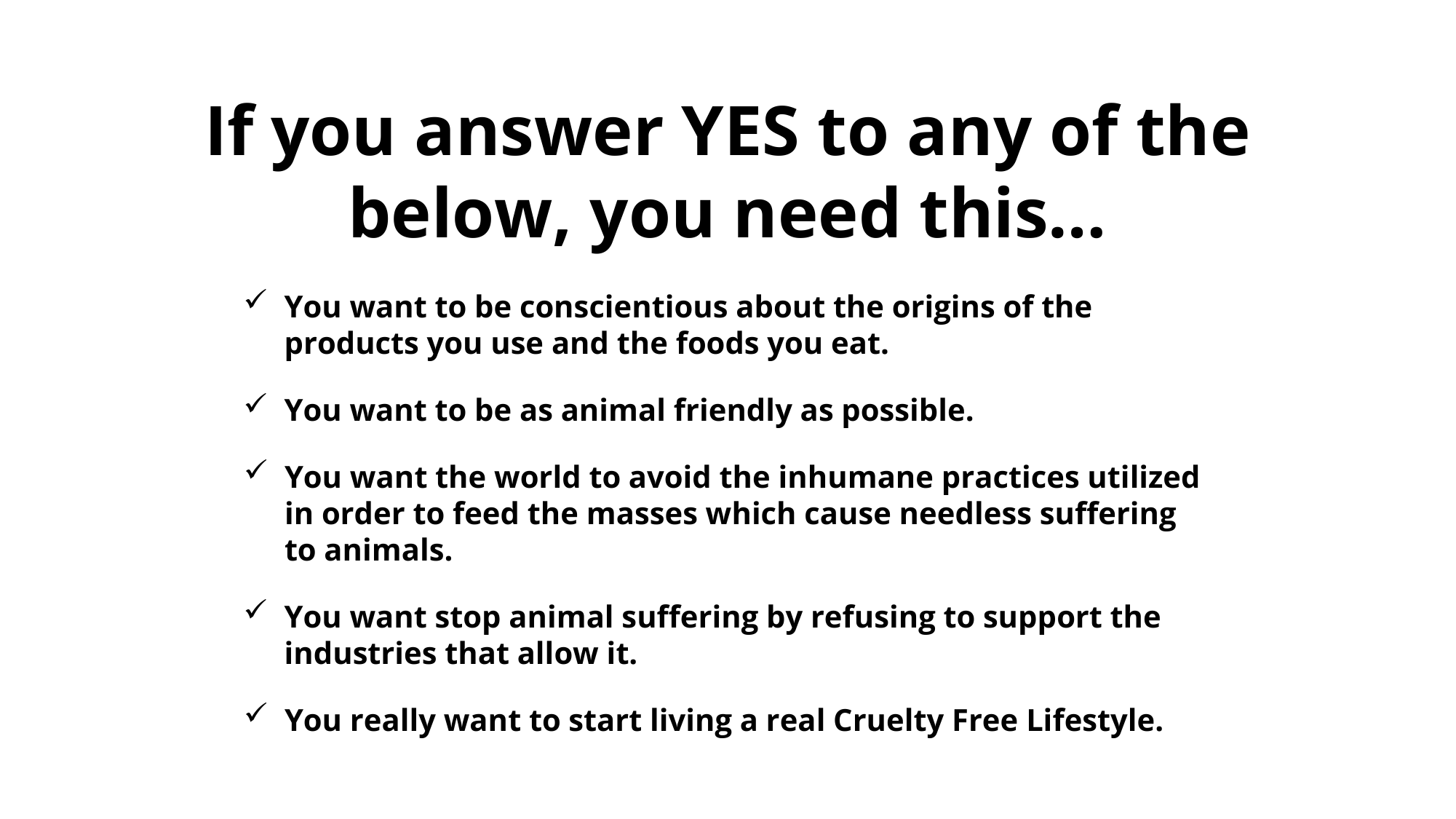

If you answer YES to any of the below, you need this…
You want to be conscientious about the origins of the products you use and the foods you eat.
You want to be as animal friendly as possible.
You want the world to avoid the inhumane practices utilized in order to feed the masses which cause needless suffering to animals.
You want stop animal suffering by refusing to support the industries that allow it.
You really want to start living a real Cruelty Free Lifestyle.